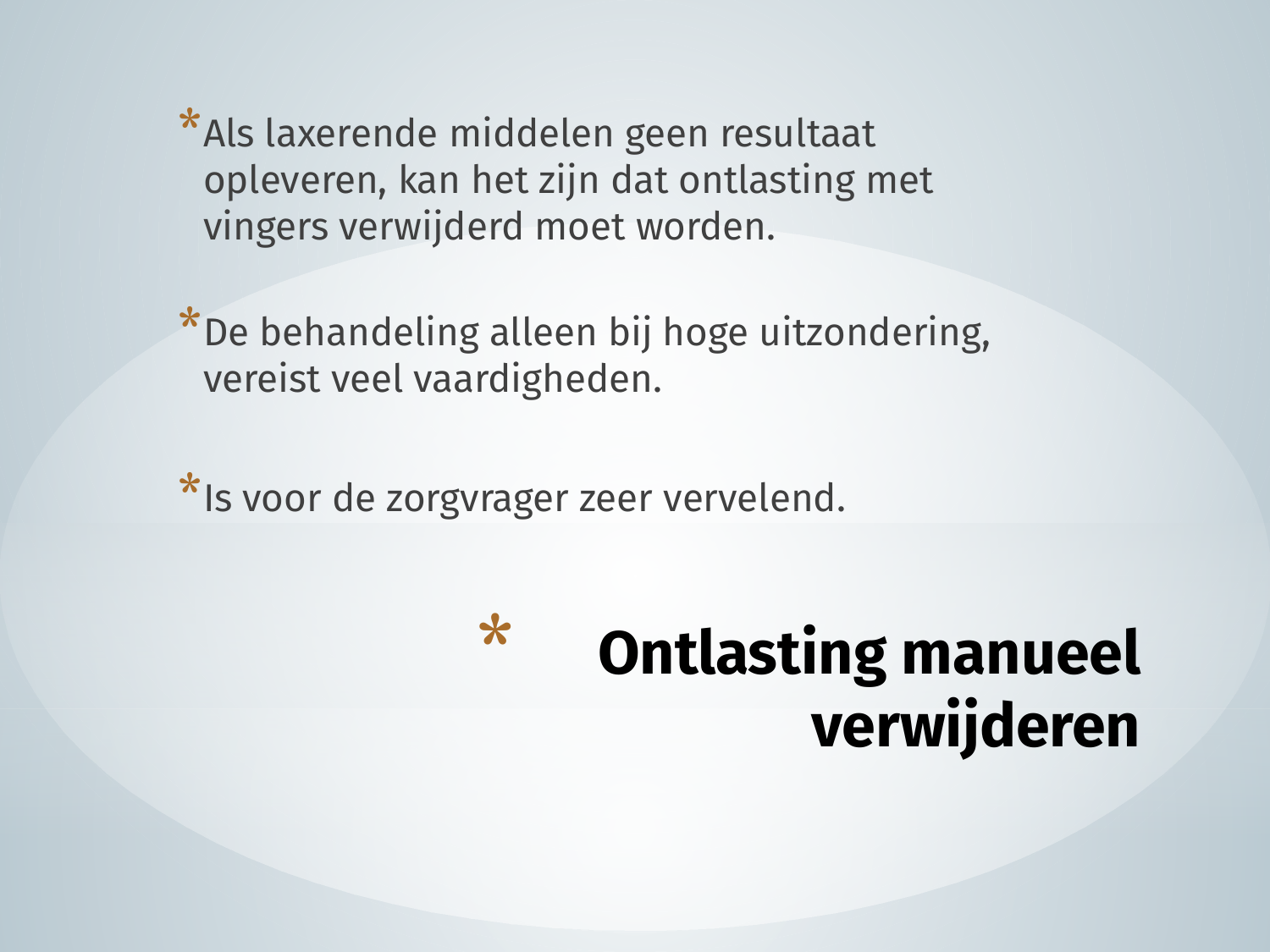

Als laxerende middelen geen resultaat opleveren, kan het zijn dat ontlasting met vingers verwijderd moet worden.
De behandeling alleen bij hoge uitzondering, vereist veel vaardigheden.

Is voor de zorgvrager zeer vervelend.

# Ontlasting manueel verwijderen